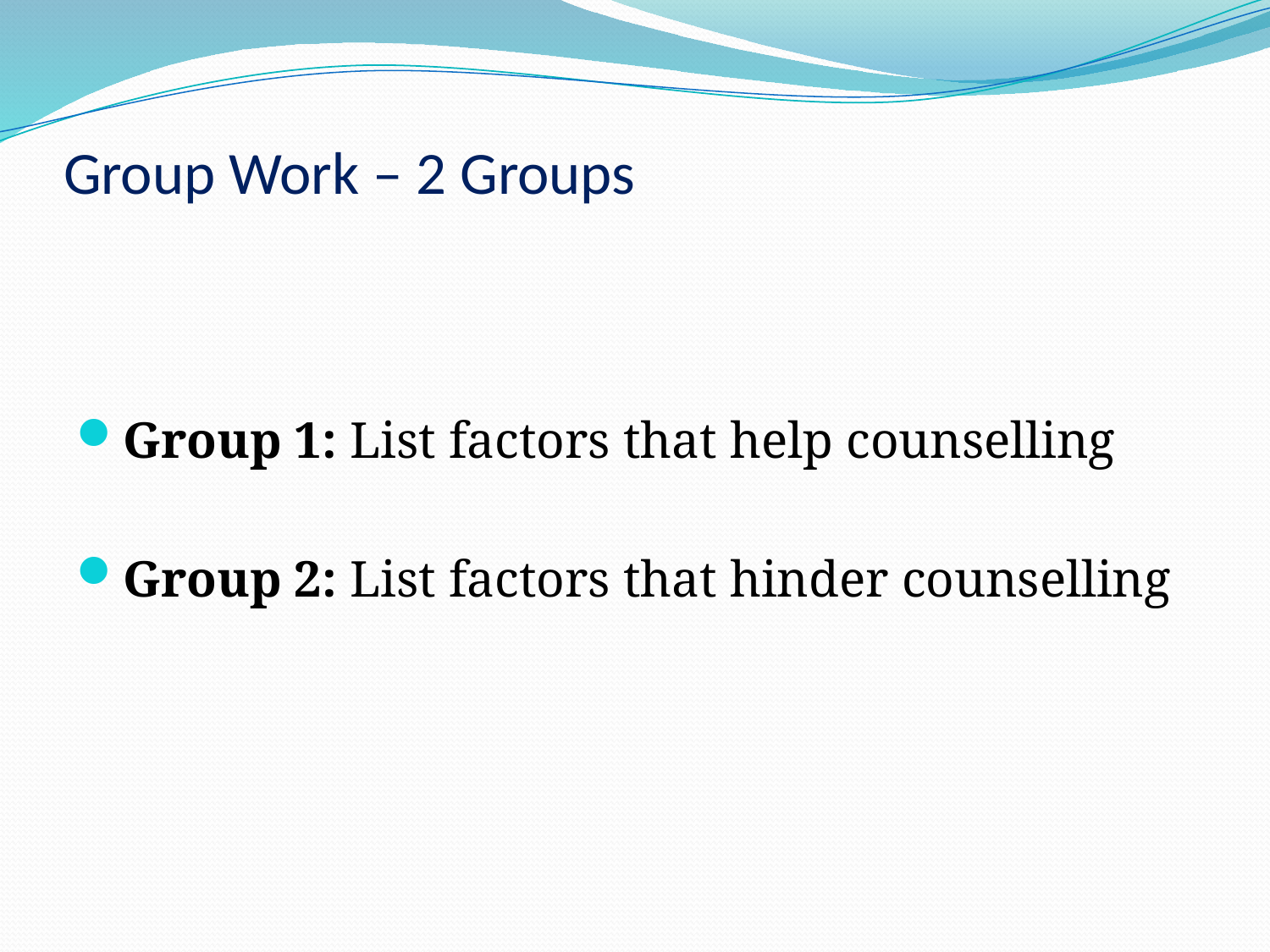

# Group Work – 2 Groups

Group 1: List factors that help counselling

Group 2: List factors that hinder counselling